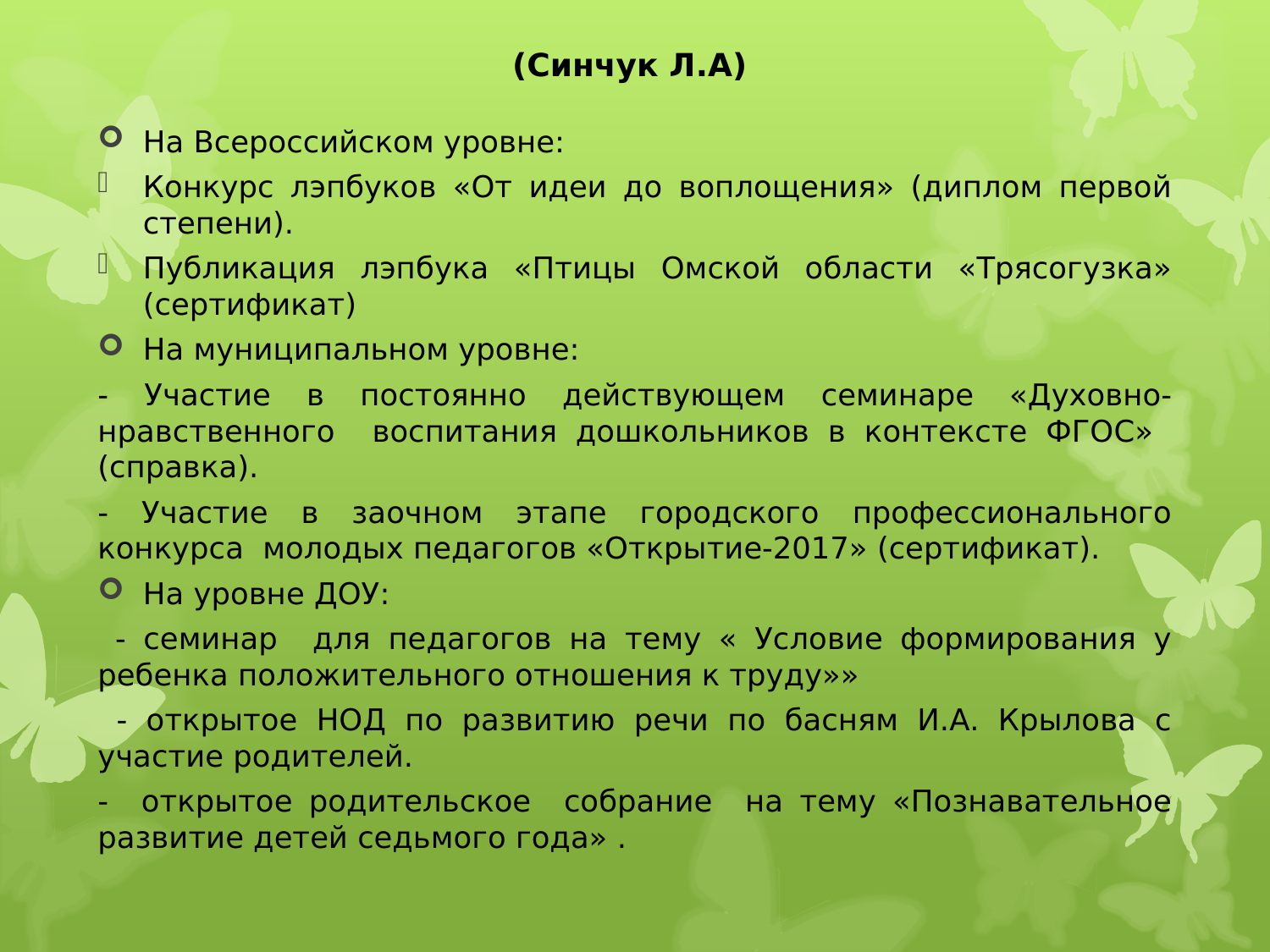

# (Синчук Л.А)
На Всероссийском уровне:
Конкурс лэпбуков «От идеи до воплощения» (диплом первой степени).
Публикация лэпбука «Птицы Омской области «Трясогузка» (сертификат)
На муниципальном уровне:
- Участие в постоянно действующем семинаре «Духовно-нравственного  воспитания дошкольников в контексте ФГОС»  (справка).
- Участие в заочном этапе городского профессионального конкурса  молодых педагогов «Открытие-2017» (сертификат).
На уровне ДОУ:
 - семинар  для педагогов на тему « Условие формирования у ребенка положительного отношения к труду»»
 - открытое НОД по развитию речи по басням И.А. Крылова с участие родителей.
-  открытое родительское  собрание  на тему «Познавательное развитие детей седьмого года» .